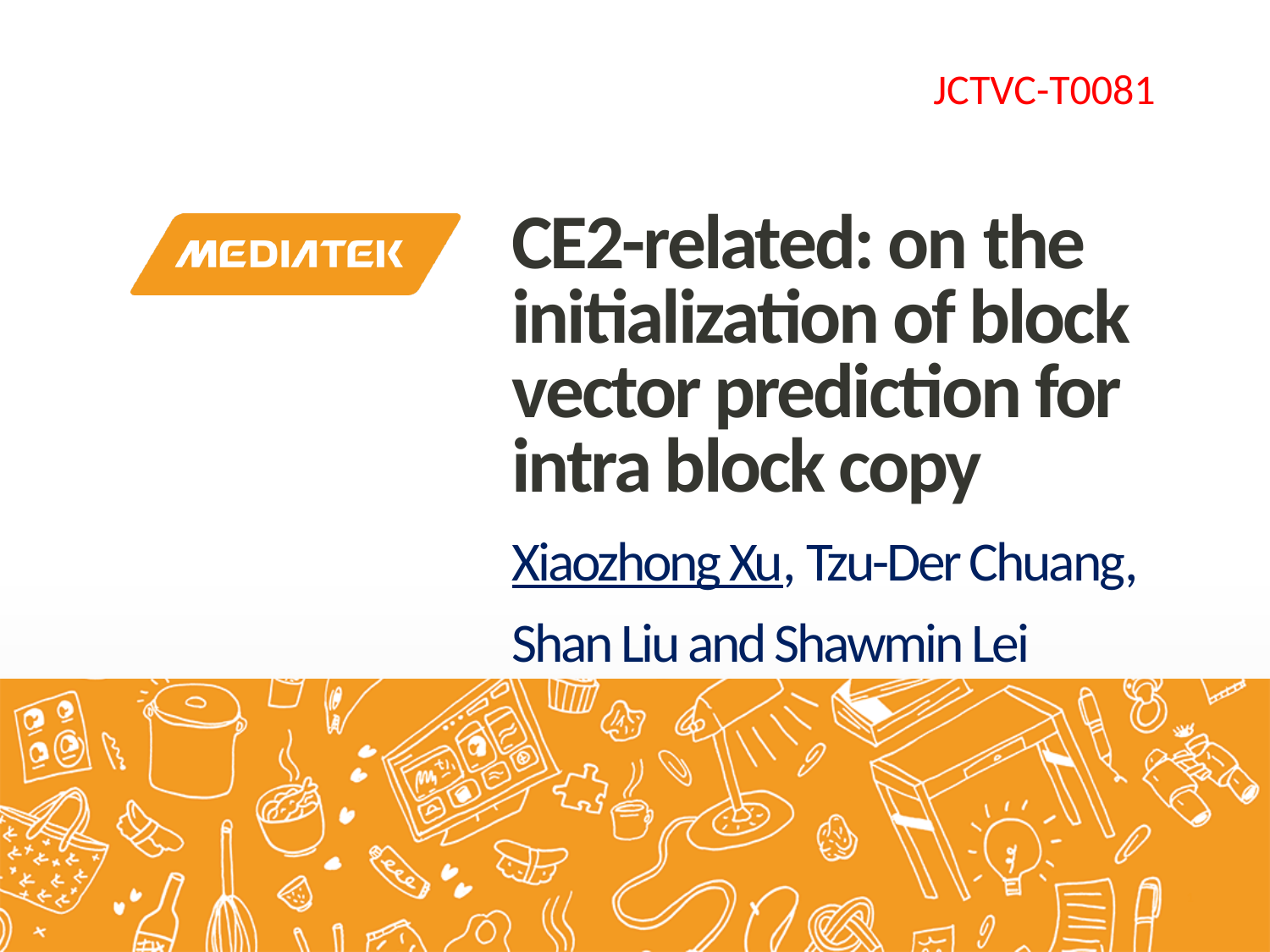

JCTVC-T0081
# CE2-related: on the initialization of block vector prediction for intra block copy
Xiaozhong Xu, Tzu-Der Chuang,
Shan Liu and Shawmin Lei
1